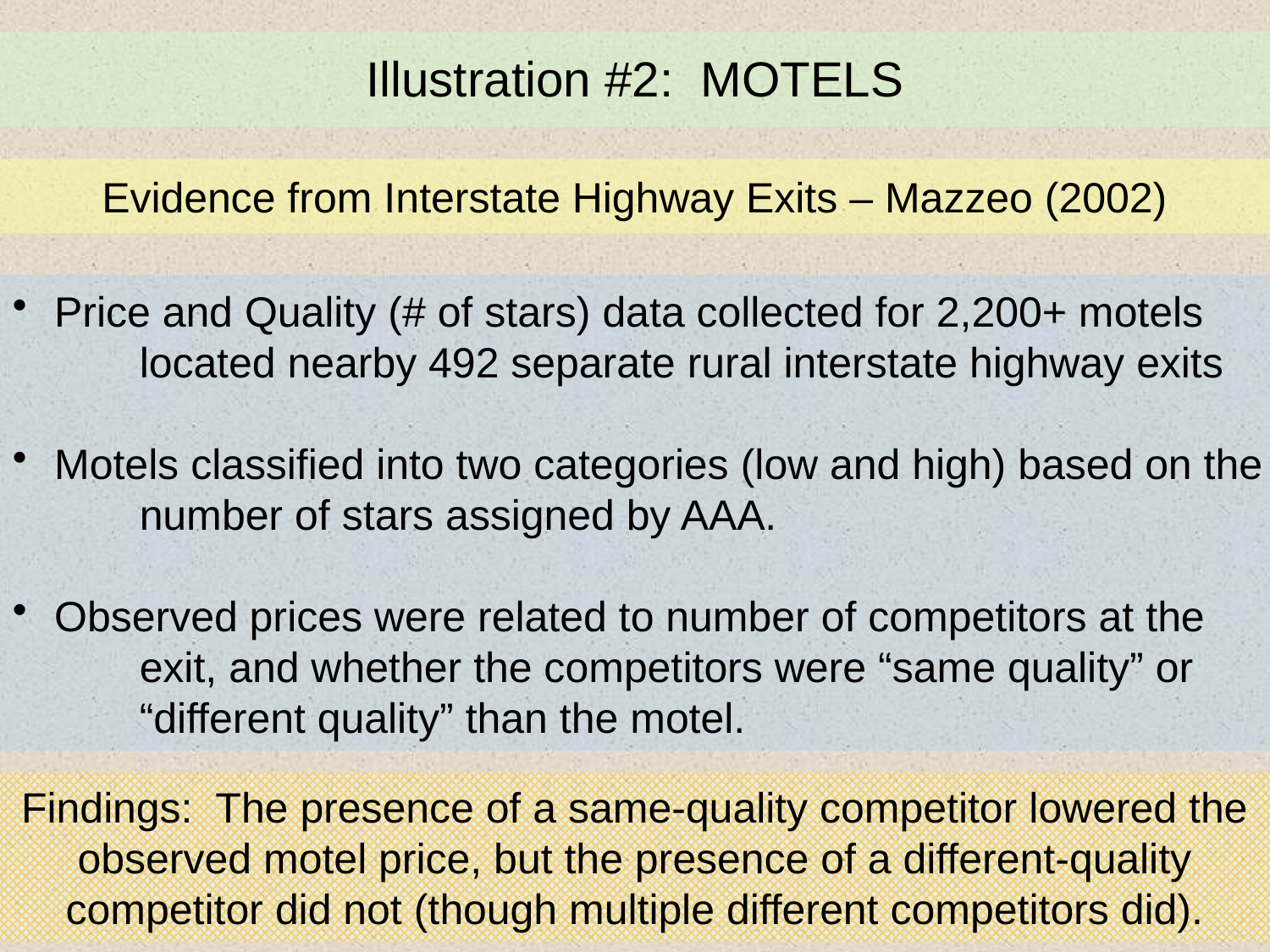

Illustration #2:  MOTELS
Evidence from Interstate Highway Exits – Mazzeo (2002)
 Price and Quality (# of stars) data collected for 2,200+ motels
	located nearby 492 separate rural interstate highway exits

 Motels classified into two categories (low and high) based on the
	number of stars assigned by AAA.

 Observed prices were related to number of competitors at the
	exit, and whether the competitors were “same quality” or
	“different quality” than the motel.
Findings:  The presence of a same-quality competitor lowered the
observed motel price, but the presence of a different-quality
competitor did not (though multiple different competitors did).